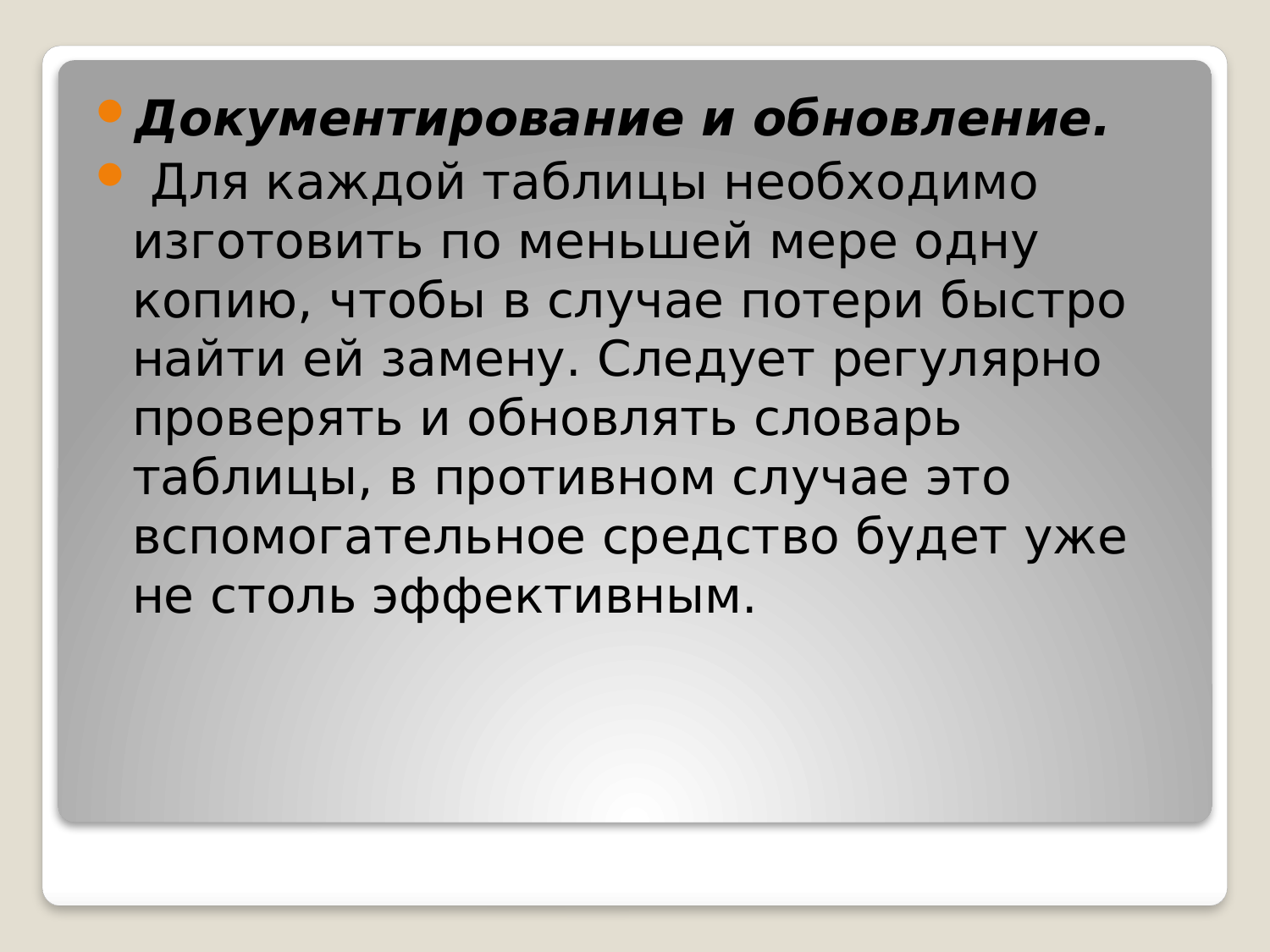

Документирование и обновление.
 Для каждой таблицы необходимо изготовить по меньшей мере одну копию, чтобы в случае потери быстро найти ей замену. Следует регулярно проверять и обновлять словарь таблицы, в противном случае это вспомогательное средство будет уже не столь эффективным.

#